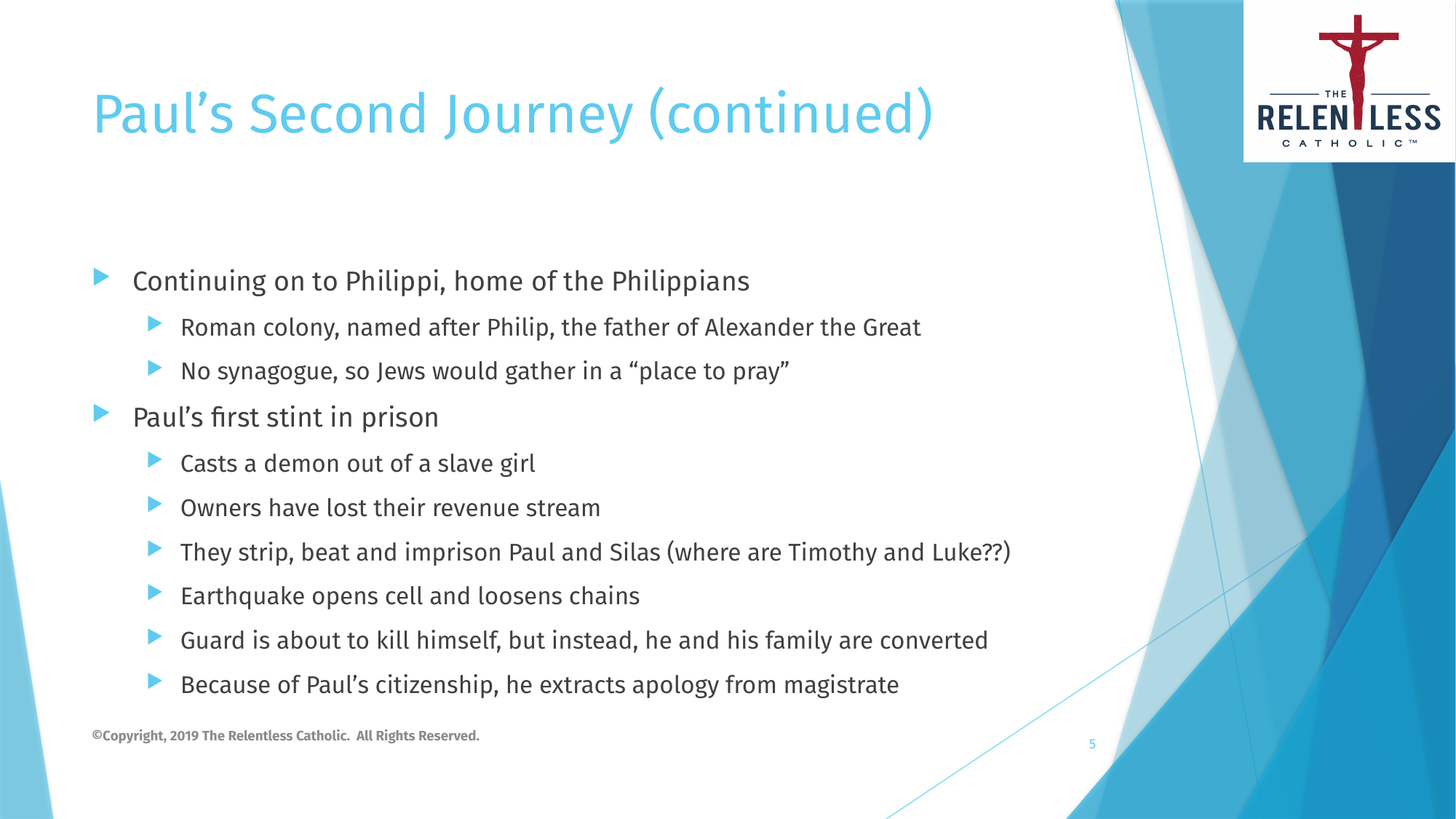

# Paul’s Second Journey (continued)
Continuing on to Philippi, home of the Philippians
Roman colony, named after Philip, the father of Alexander the Great
No synagogue, so Jews would gather in a “place to pray”
Paul’s first stint in prison
Casts a demon out of a slave girl
Owners have lost their revenue stream
They strip, beat and imprison Paul and Silas (where are Timothy and Luke??)
Earthquake opens cell and loosens chains
Guard is about to kill himself, but instead, he and his family are converted
Because of Paul’s citizenship, he extracts apology from magistrate

©Copyright, 2019 The Relentless Catholic.  All Rights Reserved.

5